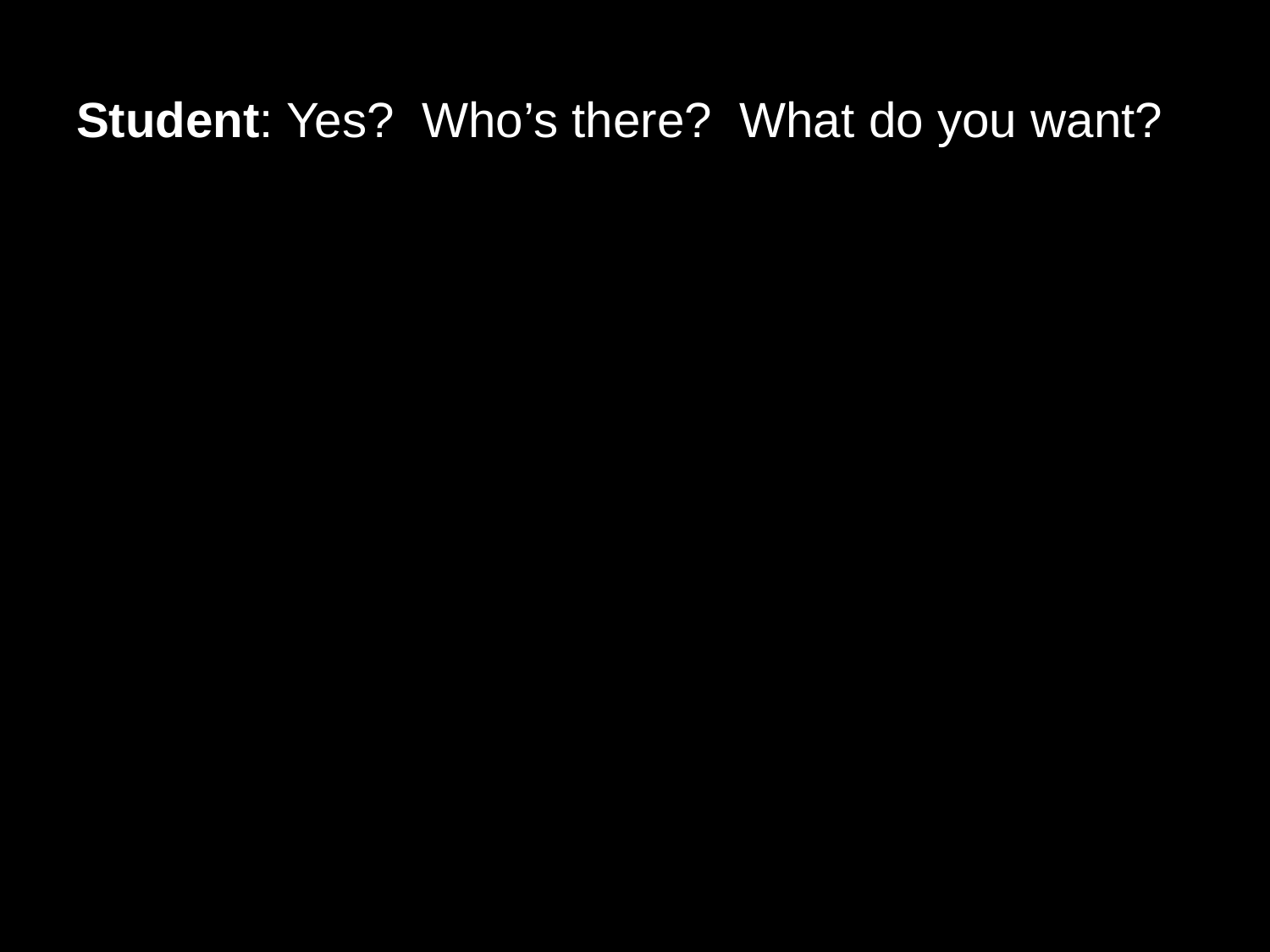

# Student: Yes?  Who’s there?  What do you want?